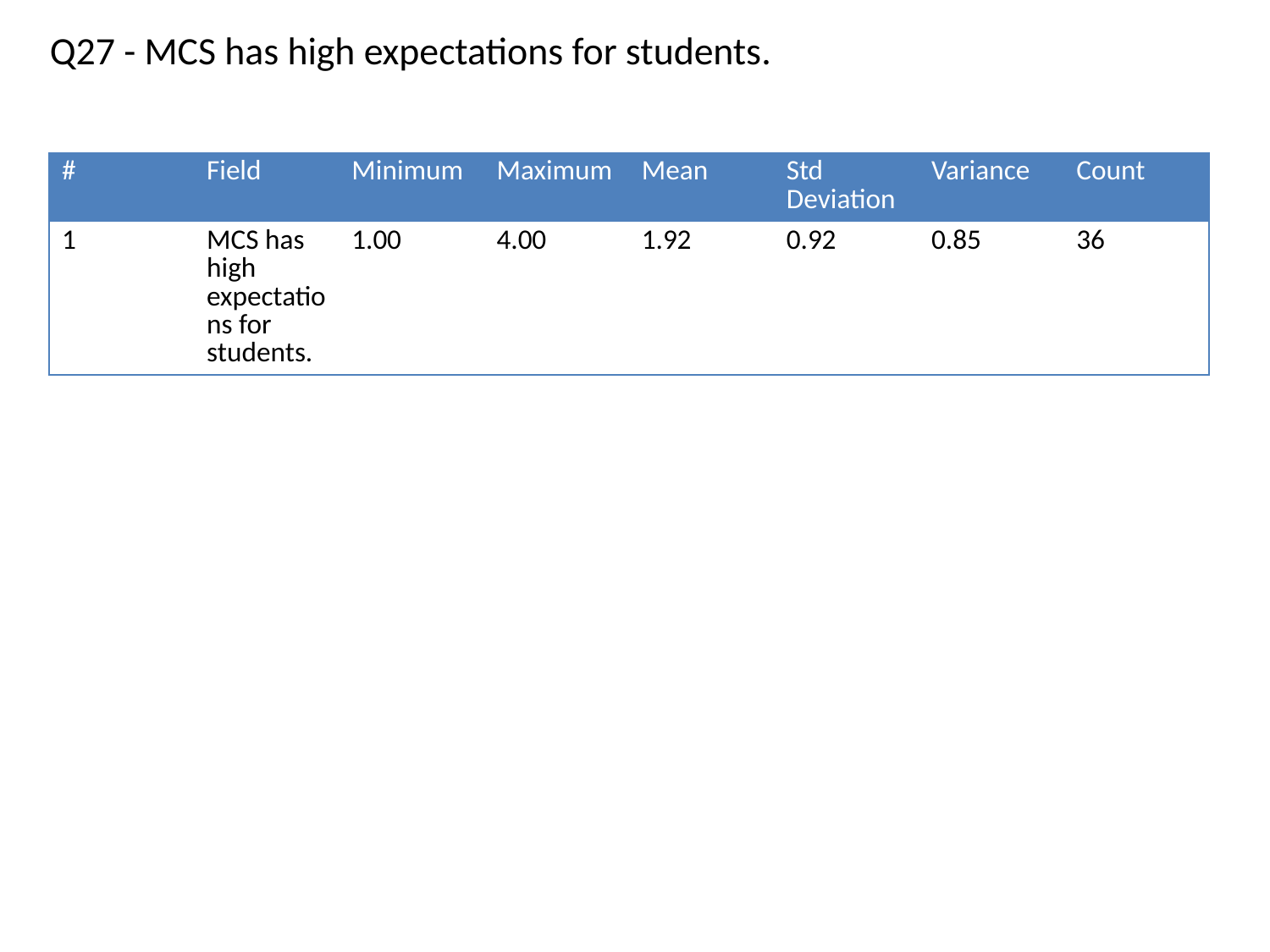

Q27 - MCS has high expectations for students.
| # | Field | Minimum | Maximum | Mean | Std Deviation | Variance | Count |
| --- | --- | --- | --- | --- | --- | --- | --- |
| 1 | MCS has high expectations for students. | 1.00 | 4.00 | 1.92 | 0.92 | 0.85 | 36 |